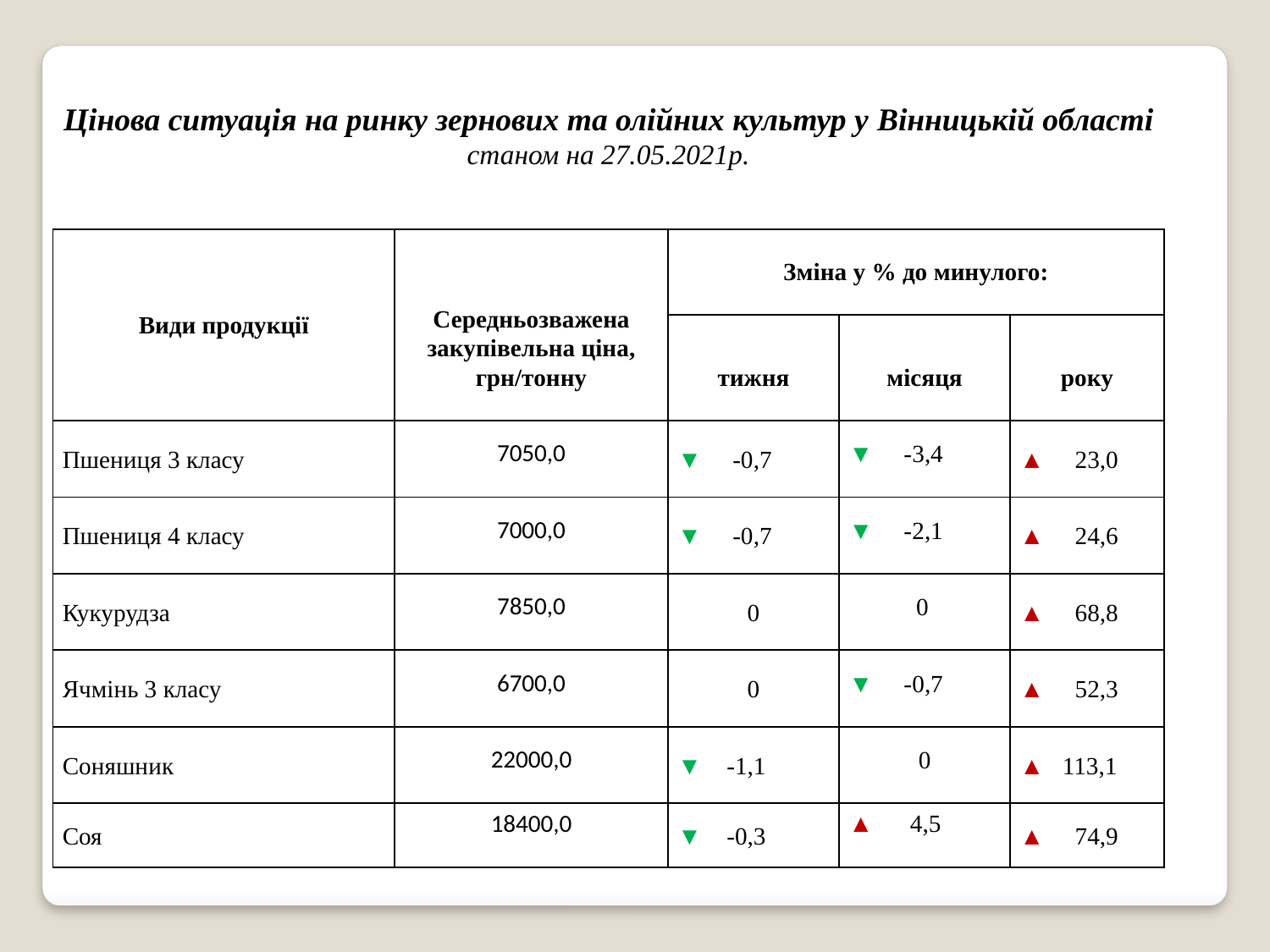

| Цінова ситуація на ринку зернових та олійних культур у Вінницькій області станом на 27.05.2021р. |  |  |  |  |
| --- | --- | --- | --- | --- |
| Види продукції | Середньозважена закупівельна ціна, грн/тонну | Зміна у % до минулого: |  |  |
|  |  | тижня | місяця | року |
| Пшениця 3 класу | 7050,0 | ▼ -0,7 | ▼ -3,4 | ▲ 23,0 |
| Пшениця 4 класу | 7000,0 | ▼ -0,7 | ▼ -2,1 | ▲ 24,6 |
| Кукурудза | 7850,0 | 0 | 0 | ▲ 68,8 |
| Ячмінь 3 класу | 6700,0 | 0 | ▼ -0,7 | ▲ 52,3 |
| Соняшник | 22000,0 | ▼ -1,1 | 0 | ▲ 113,1 |
| Соя | 18400,0 | ▼ -0,3 | ▲ 4,5 | ▲ 74,9 |